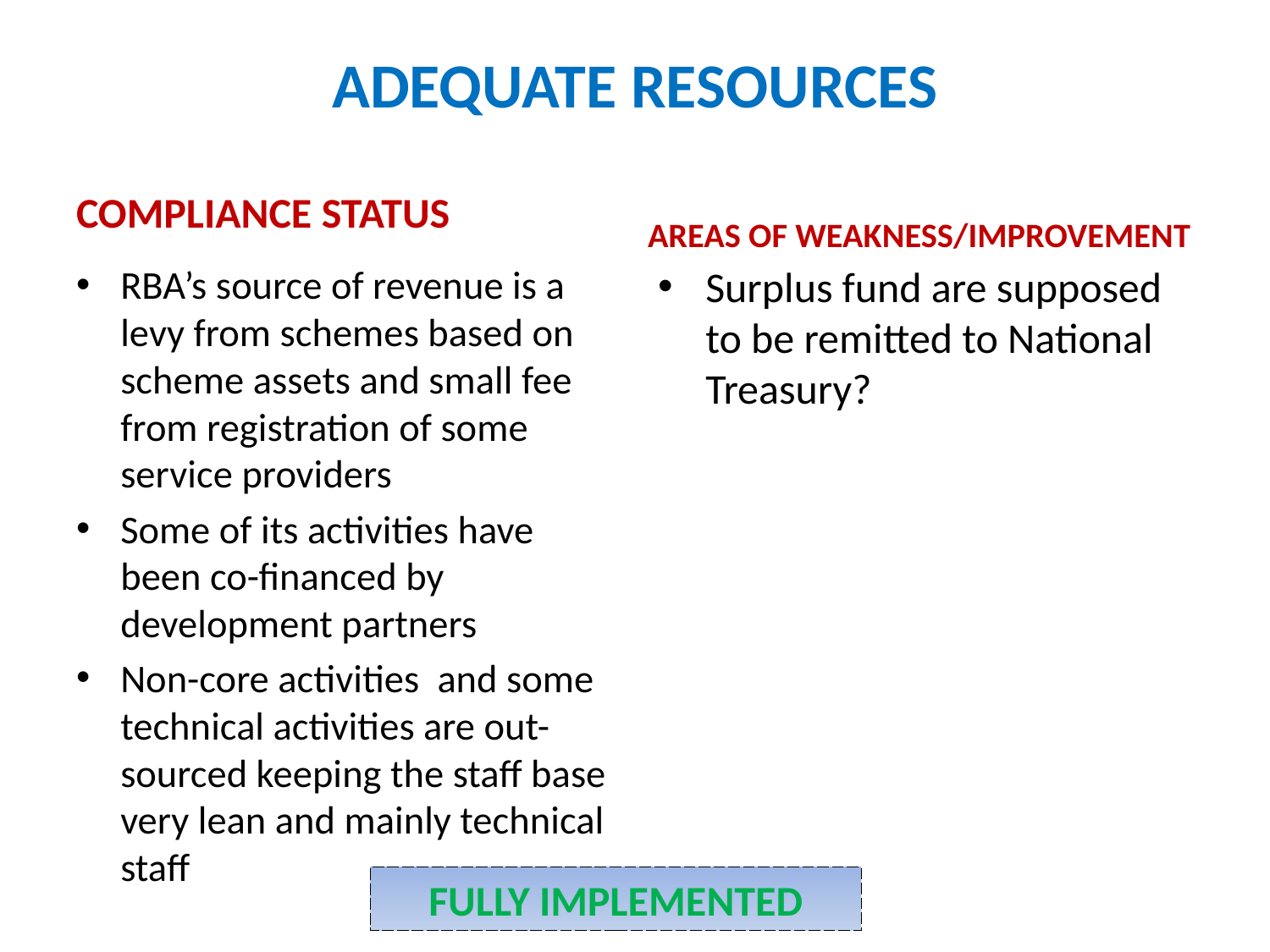

# ADEQUATE RESOURCES

AREAS OF WEAKNESS/IMPROVEMENT

COMPLIANCE STATUS

RBA’s source of revenue is a levy from schemes based on scheme assets and small fee from registration of some service providers
Some of its activities have been co-financed by development partners
Non-core activities  and some technical activities are out-sourced keeping the staff base very lean and mainly technical staff
Surplus fund are supposed to be remitted to National Treasury?
FULLY IMPLEMENTED